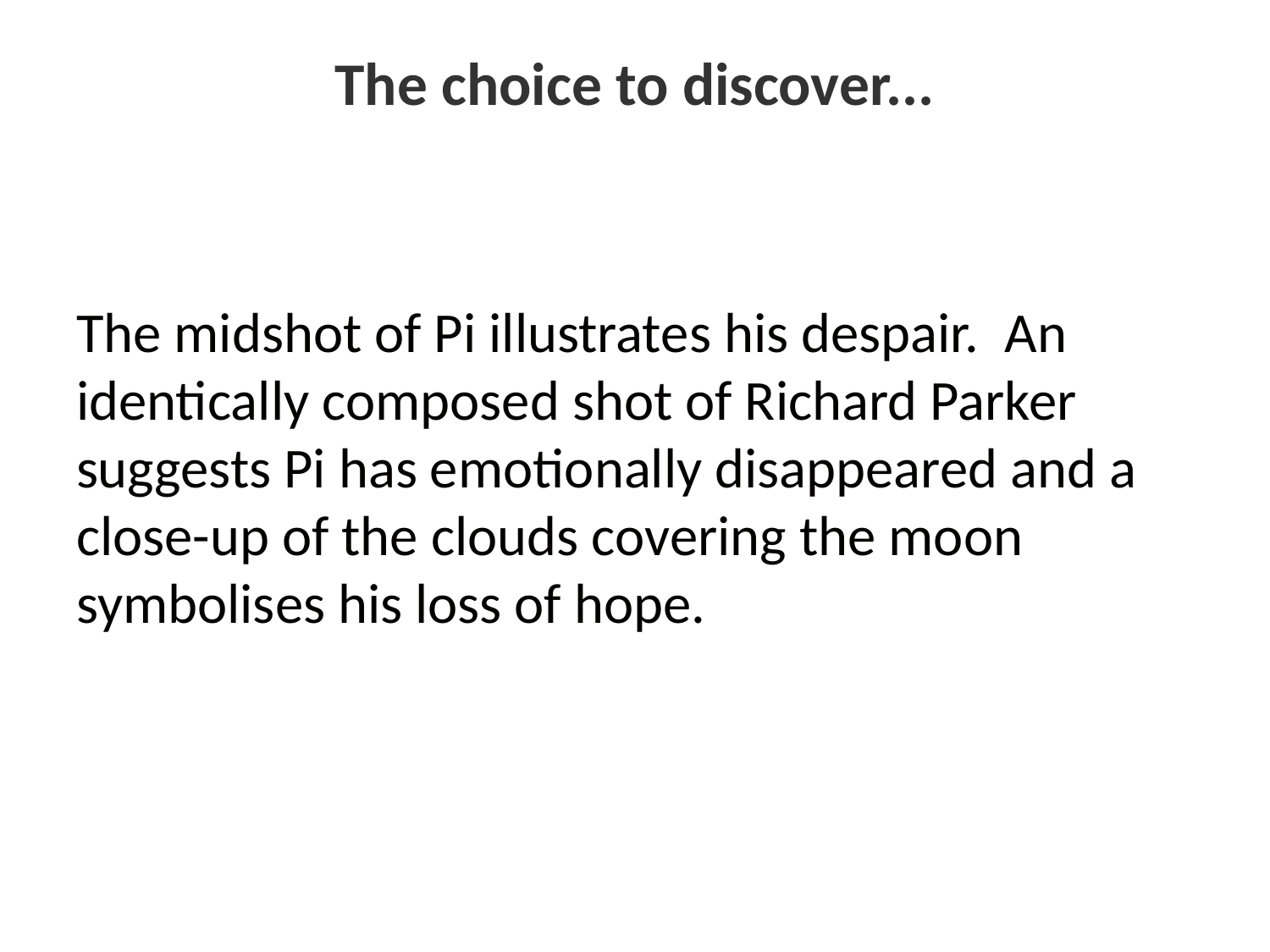

# The choice to discover...
The midshot of Pi illustrates his despair.  An identically composed shot of Richard Parker suggests Pi has emotionally disappeared and a close-up of the clouds covering the moon symbolises his loss of hope.